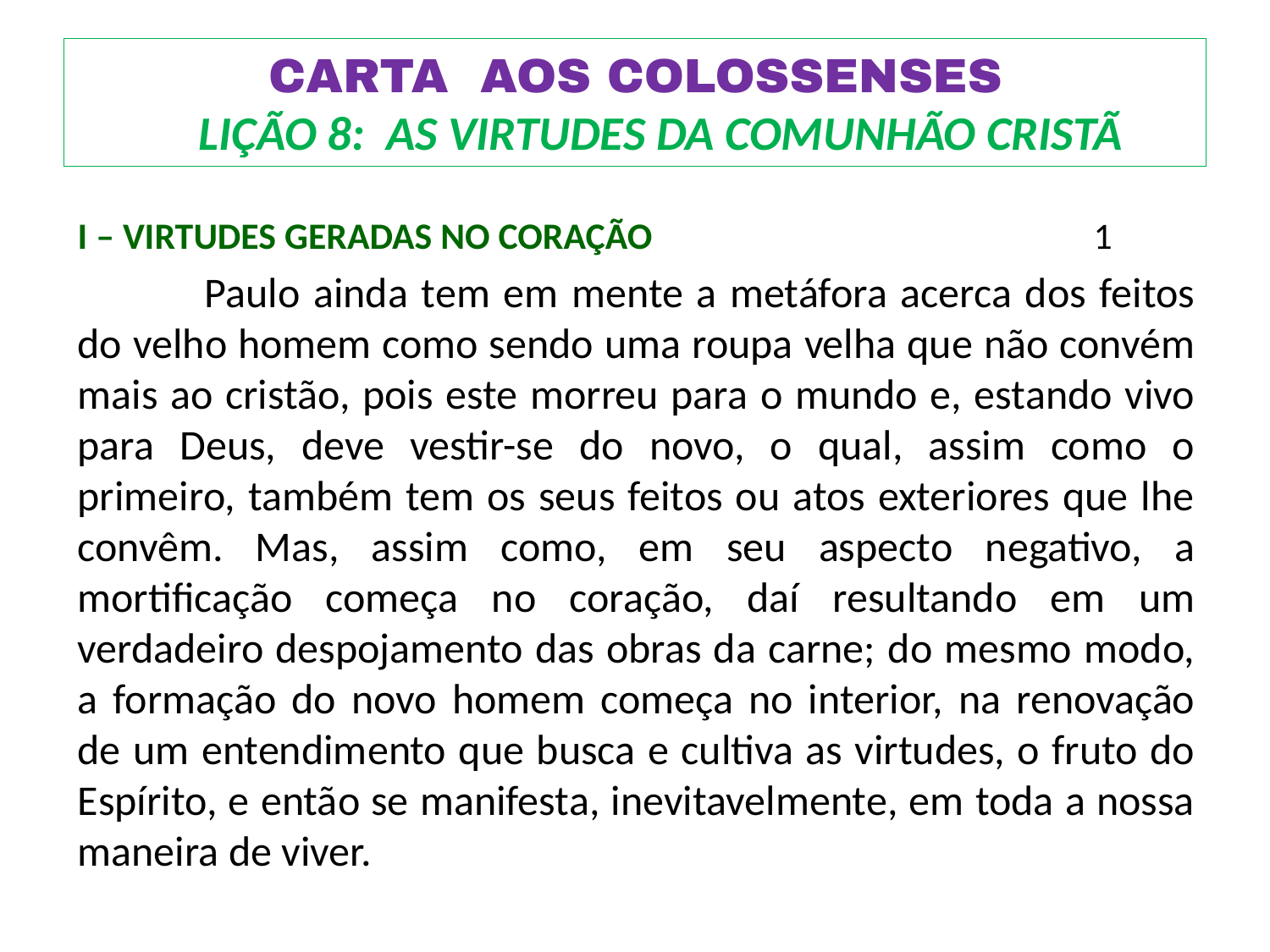

# CARTA  AOS COLOSSENSES LIÇÃO 8:  AS VIRTUDES DA COMUNHÃO CRISTÃ
I – VIRTUDES GERADAS NO CORAÇÃO				1
	Paulo ainda tem em mente a metáfora acerca dos feitos do velho homem como sendo uma roupa velha que não convém mais ao cristão, pois este morreu para o mundo e, estando vivo para Deus, deve vestir-se do novo, o qual, assim como o primeiro, também tem os seus feitos ou atos exteriores que lhe convêm. Mas, assim como, em seu aspecto negativo, a mortificação começa no coração, daí resultando em um verdadeiro despojamento das obras da carne; do mesmo modo, a formação do novo homem começa no interior, na renovação de um entendimento que busca e cultiva as virtudes, o fruto do Espírito, e então se manifesta, inevitavelmente, em toda a nossa maneira de viver.